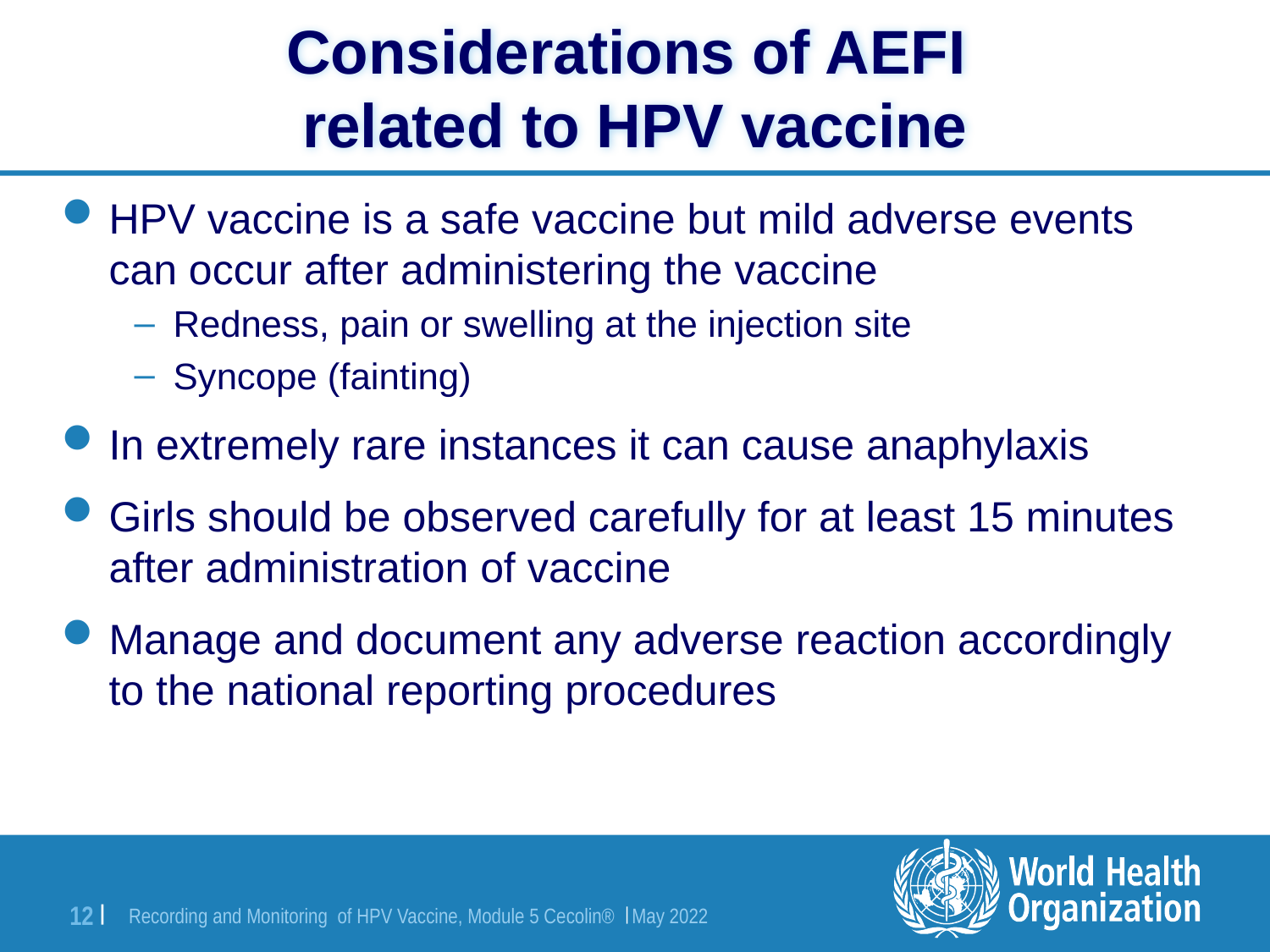

# Considerations of AEFI related to HPV vaccine
HPV vaccine is a safe vaccine but mild adverse events can occur after administering the vaccine
Redness, pain or swelling at the injection site
Syncope (fainting)
In extremely rare instances it can cause anaphylaxis
Girls should be observed carefully for at least 15 minutes after administration of vaccine
Manage and document any adverse reaction accordingly to the national reporting procedures